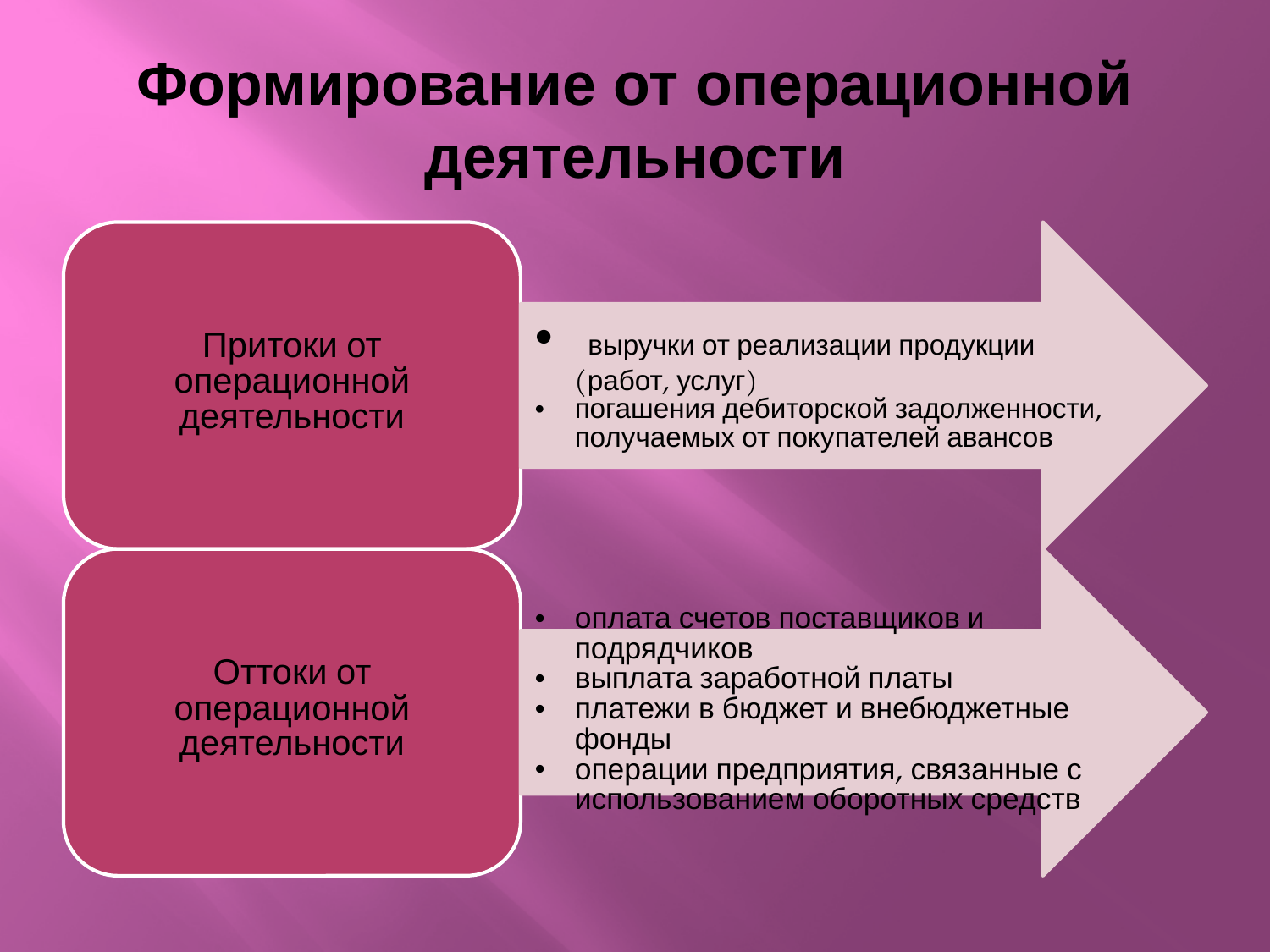

# Формирование от операционной деятельности
Притоки от операционной деятельности
Оттоки от операционной деятельности
оплата счетов поставщиков и подрядчиков
выплата заработной платы
погашения дебиторской задолженности, получаемых от покупателей авансов
платежи в бюджет и внебюджетные фонды
операции предприятия, связанные с использованием оборотных средств